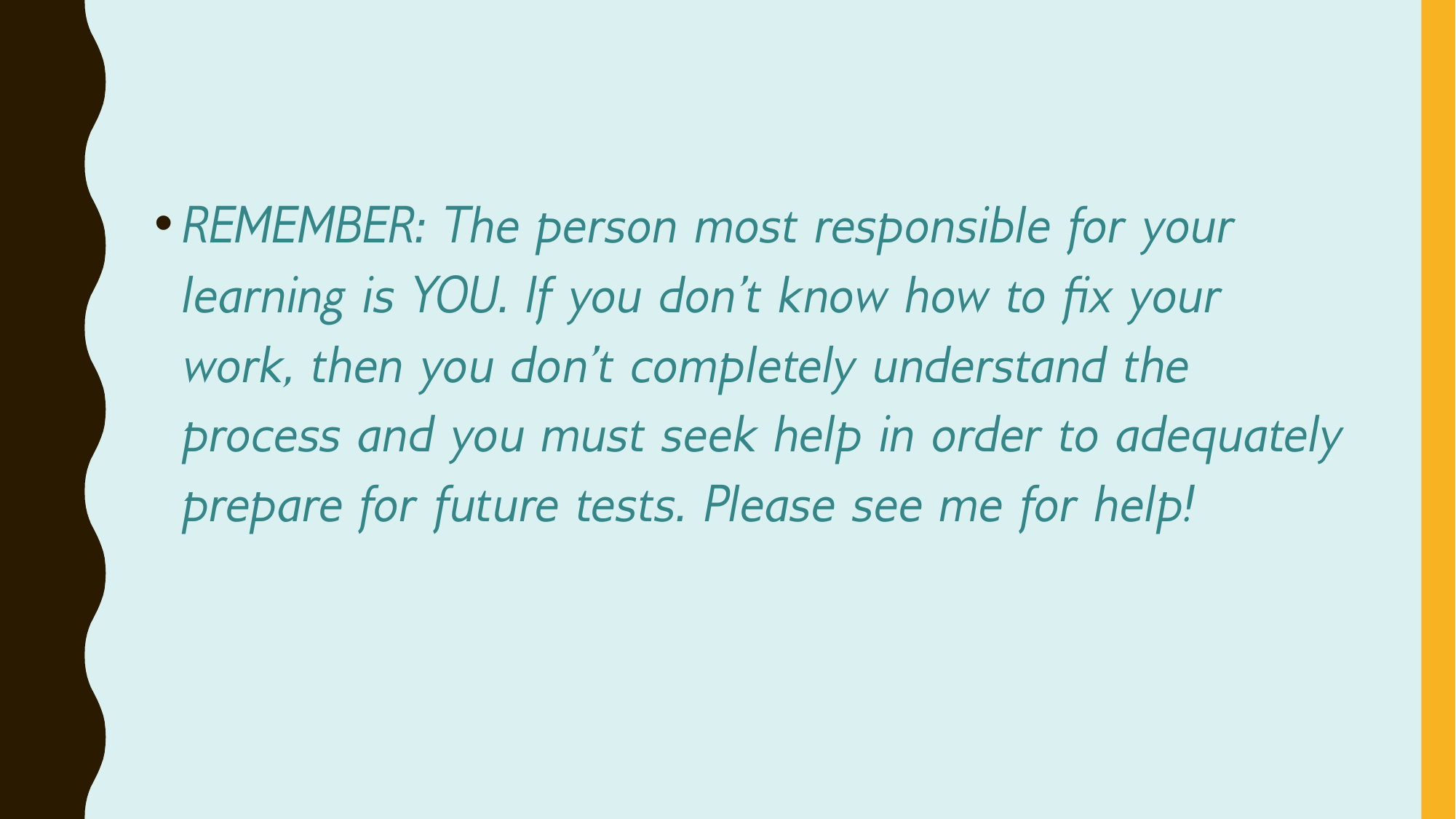

REMEMBER: The person most responsible for your learning is YOU. If you don’t know how to fix your work, then you don’t completely understand the process and you must seek help in order to adequately prepare for future tests. Please see me for help!